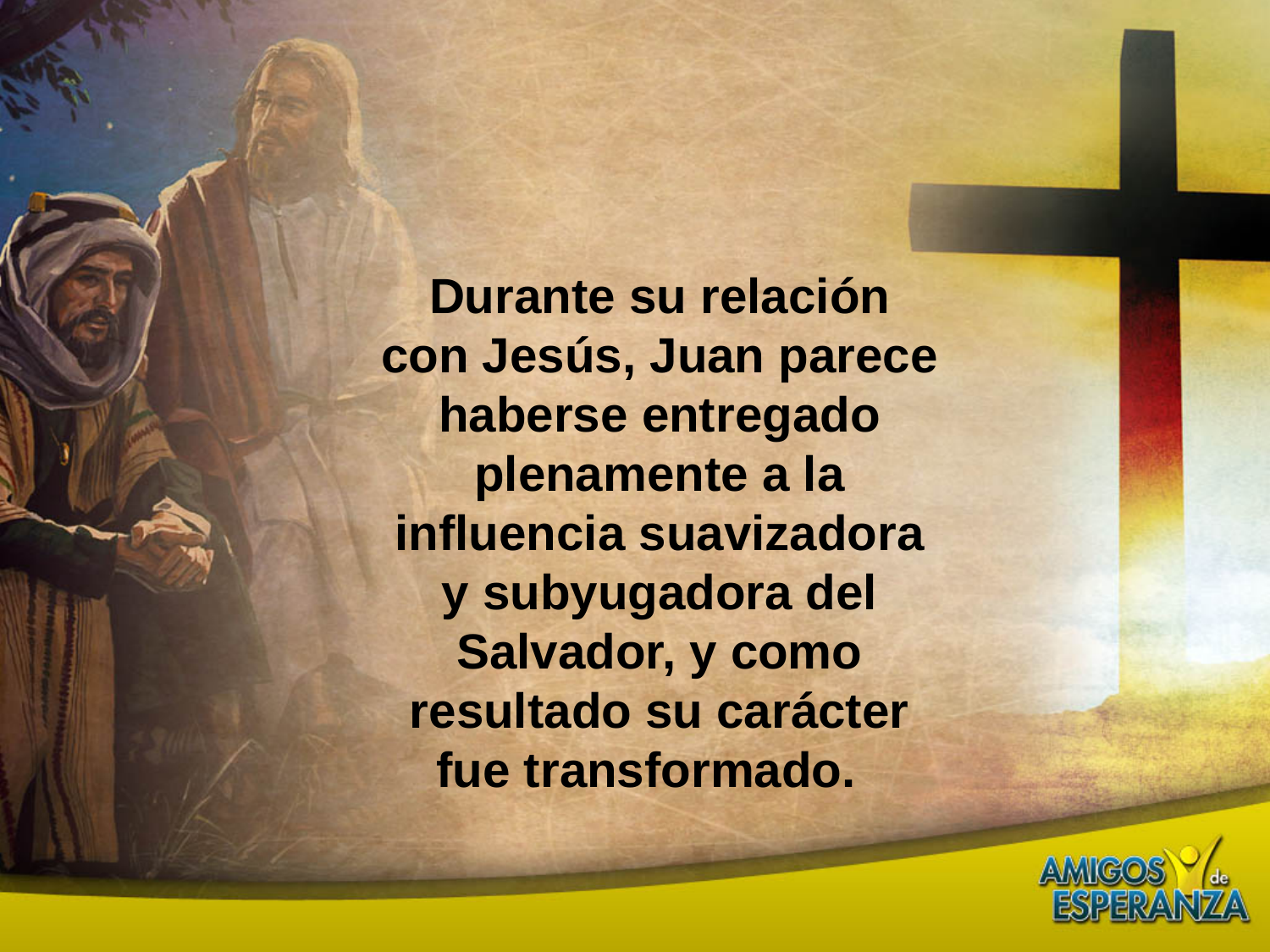

Durante su relación con Jesús, Juan parece haberse entregado plenamente a la influencia suavizadora y subyugadora del Salvador, y como resultado su carácter fue transformado.